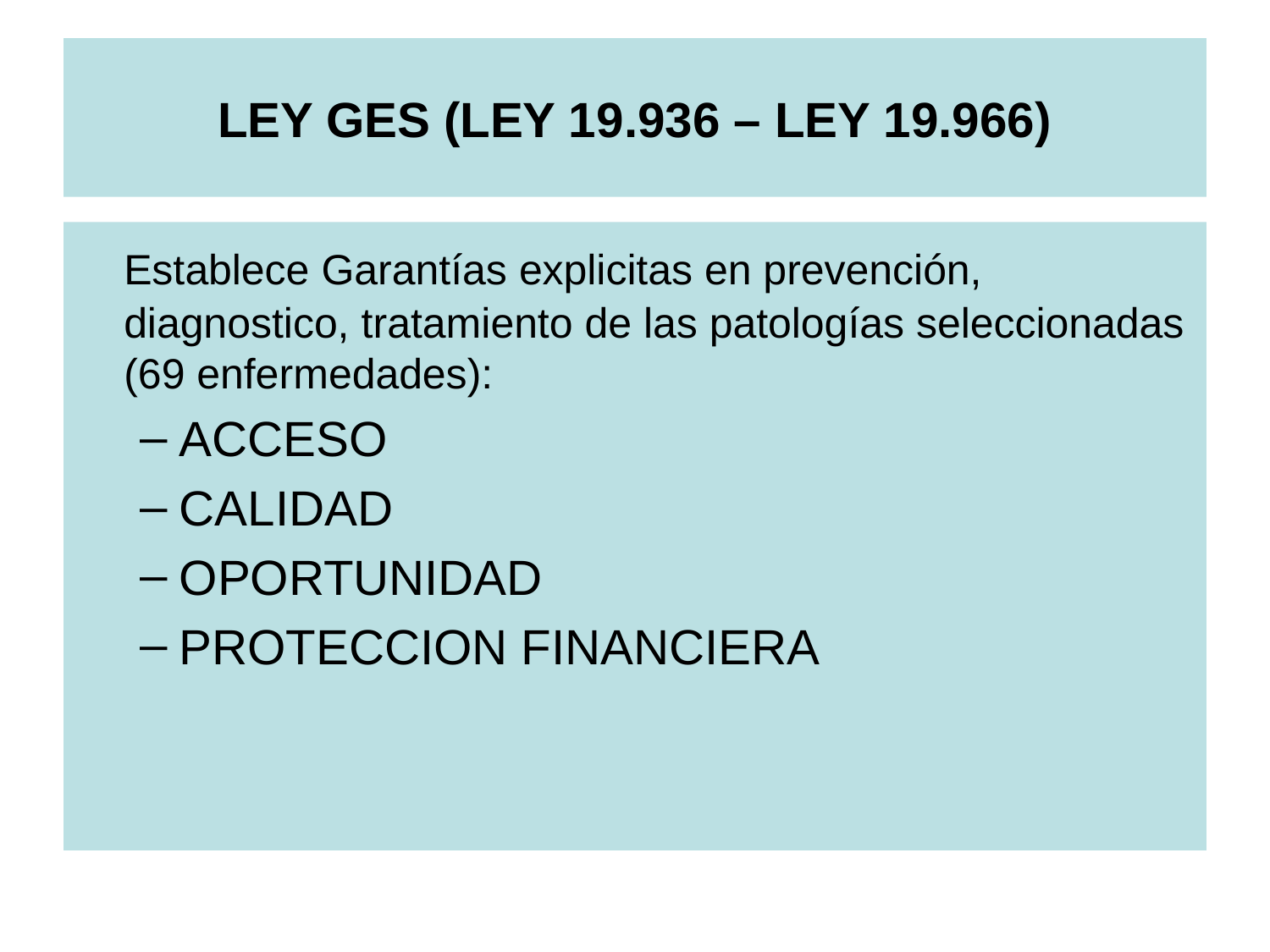

# LEY GES (LEY 19.936 – LEY 19.966)
	Establece Garantías explicitas en prevención, diagnostico, tratamiento de las patologías seleccionadas (69 enfermedades):
ACCESO
CALIDAD
OPORTUNIDAD
PROTECCION FINANCIERA